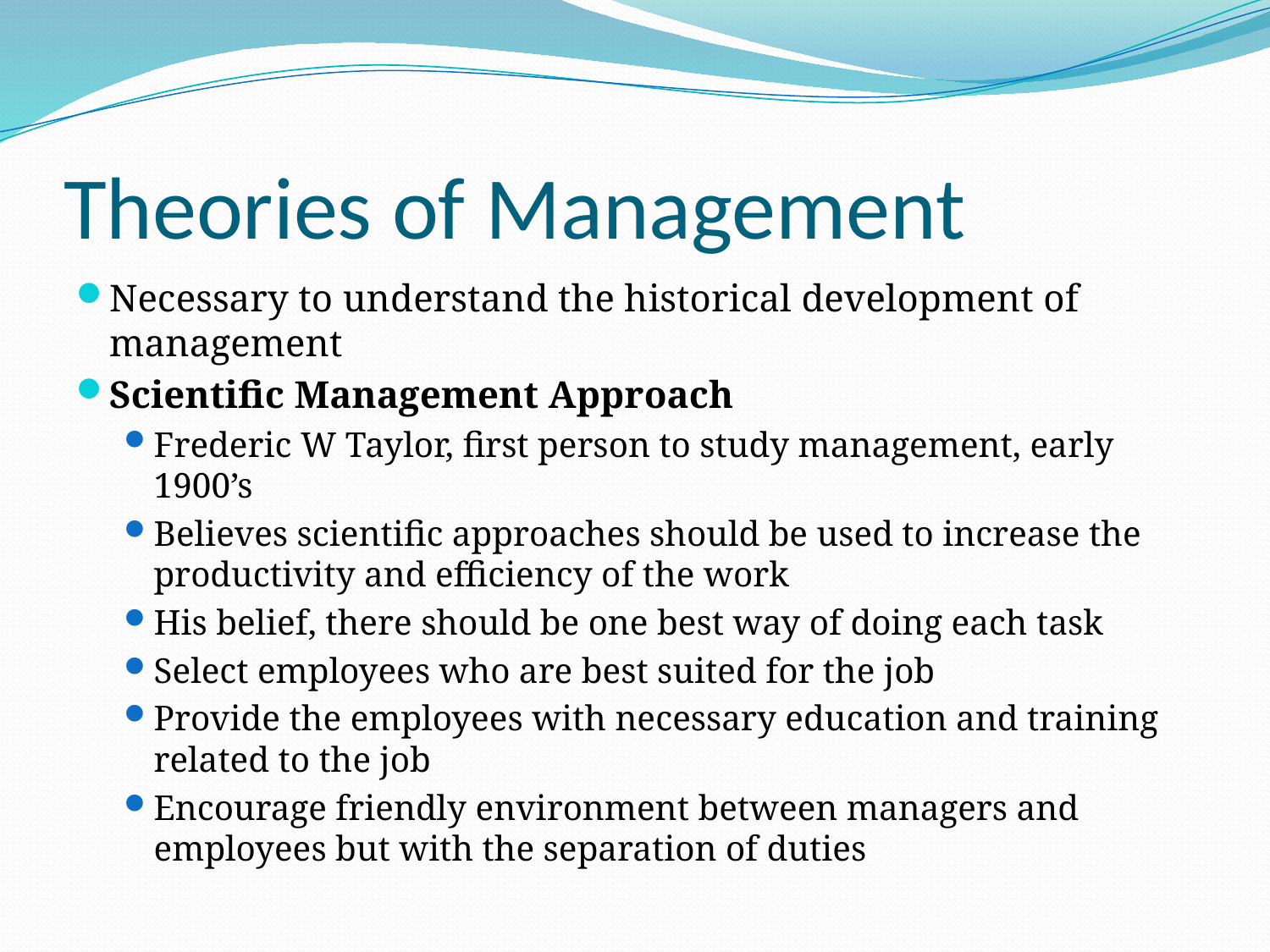

# Theories of Management
Necessary to understand the historical development of management
Scientific Management Approach
Frederic W Taylor, first person to study management, early 1900’s
Believes scientific approaches should be used to increase the productivity and efficiency of the work
His belief, there should be one best way of doing each task
Select employees who are best suited for the job
Provide the employees with necessary education and training related to the job
Encourage friendly environment between managers and employees but with the separation of duties